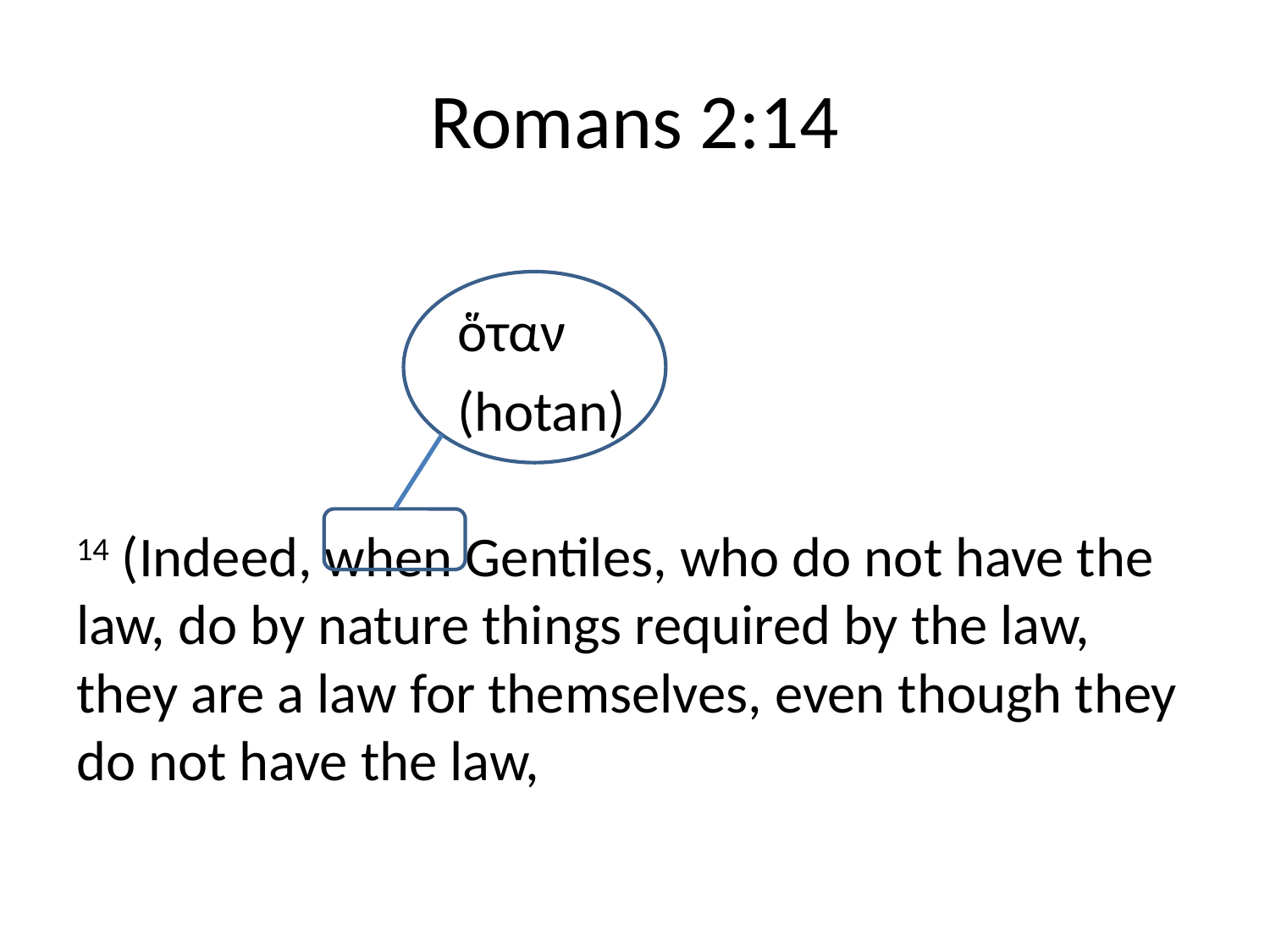

# Romans 2:14

			ὅταν
			(hotan)

14 (Indeed, when Gentiles, who do not have the law, do by nature things required by the law, they are a law for themselves, even though they do not have the law,